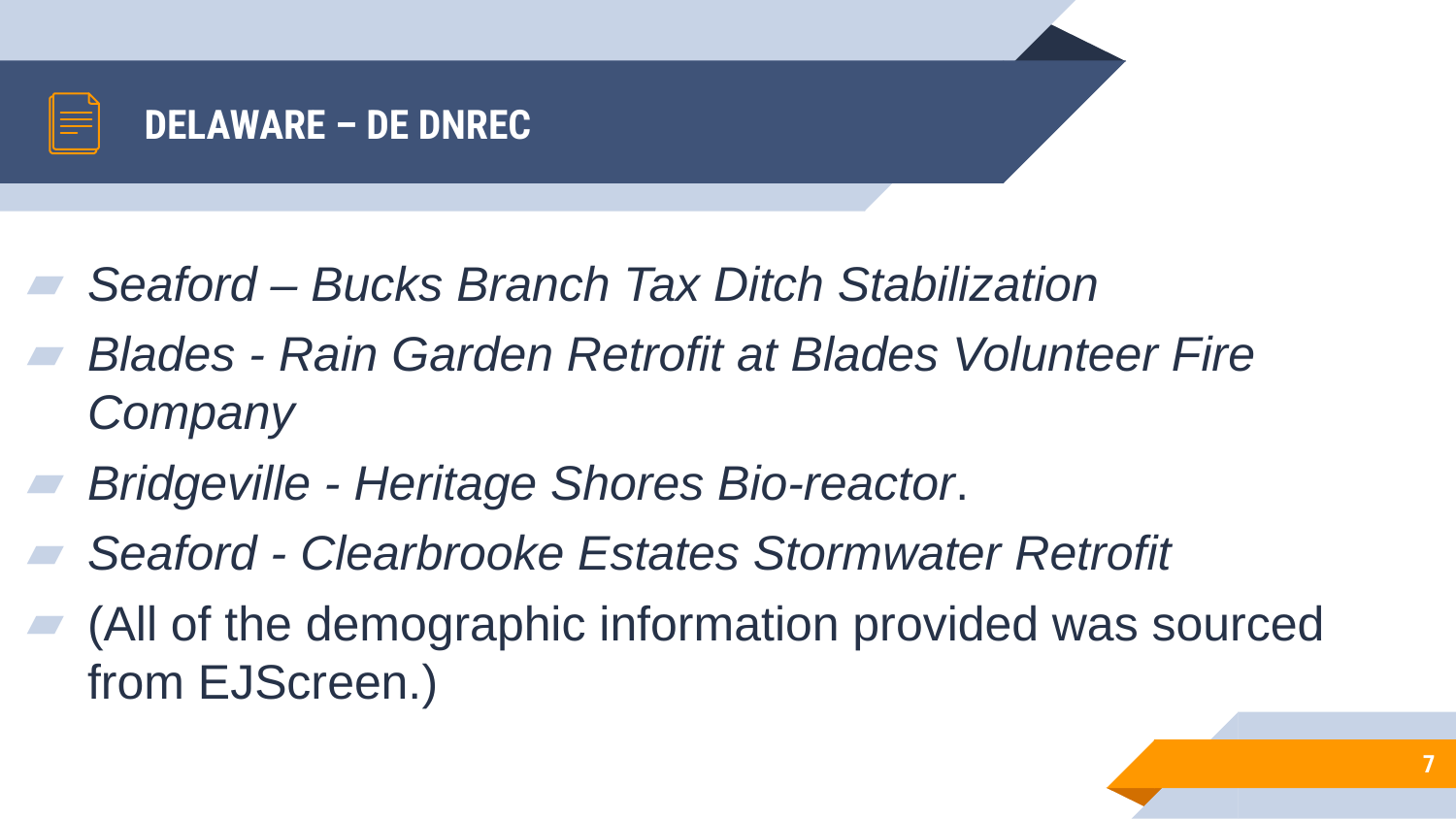

# DELAWARE – DE DNREC

Seaford – Bucks Branch Tax Ditch Stabilization
Blades - Rain Garden Retrofit at Blades Volunteer Fire Company
Bridgeville - Heritage Shores Bio-reactor.
Seaford - Clearbrooke Estates Stormwater Retrofit
(All of the demographic information provided was sourced from EJScreen.)

7